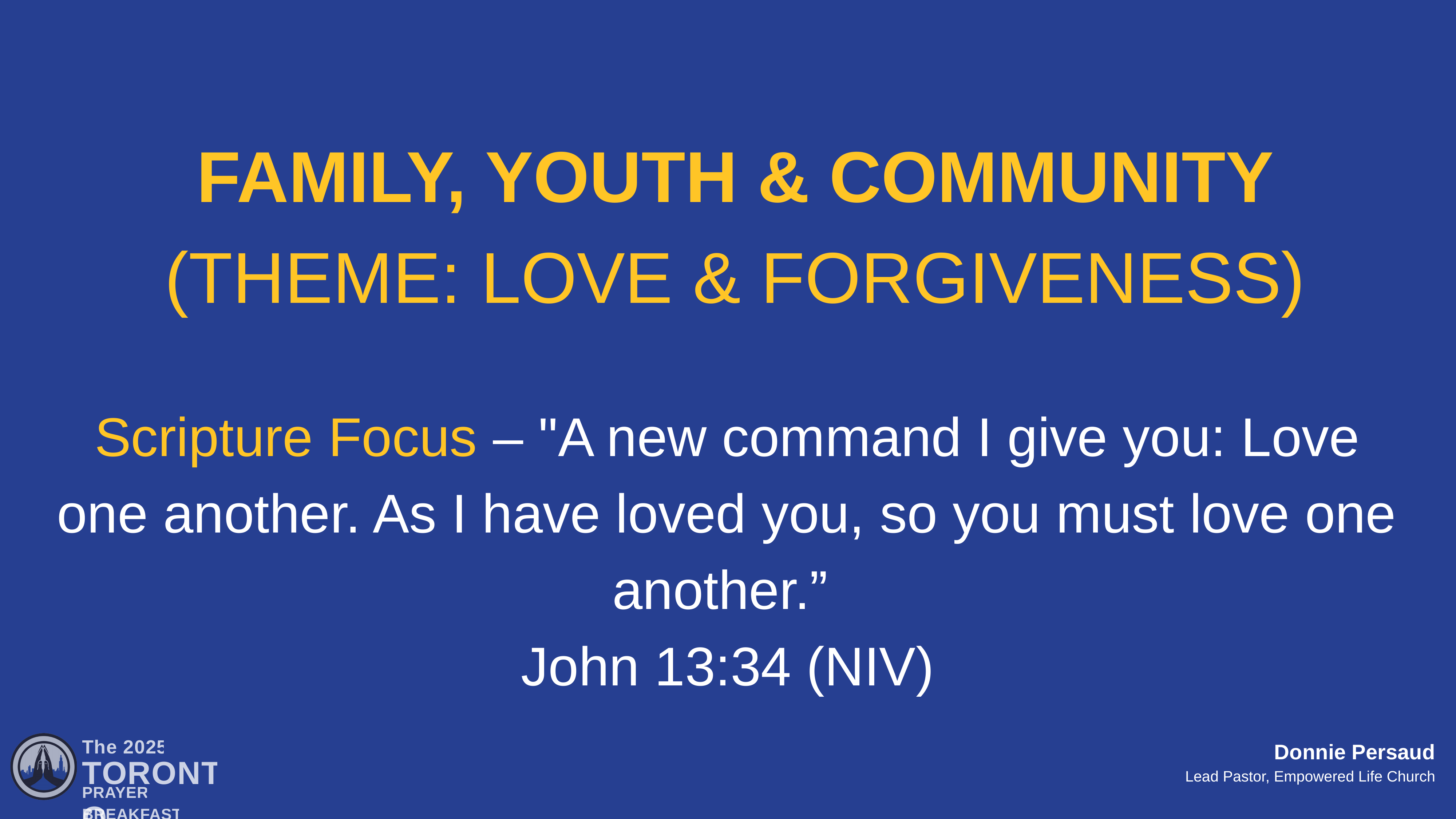

FAMILY, YOUTH & COMMUNITY
(THEME: LOVE & FORGIVENESS)
Scripture Focus – "A new command I give you: Love one another. As I have loved you, so you must love one another.”
John 13:34 (NIV)

The 2025
TORONTO
PRAYER BREAKFAST
Donnie Persaud
Lead Pastor, Empowered Life Church